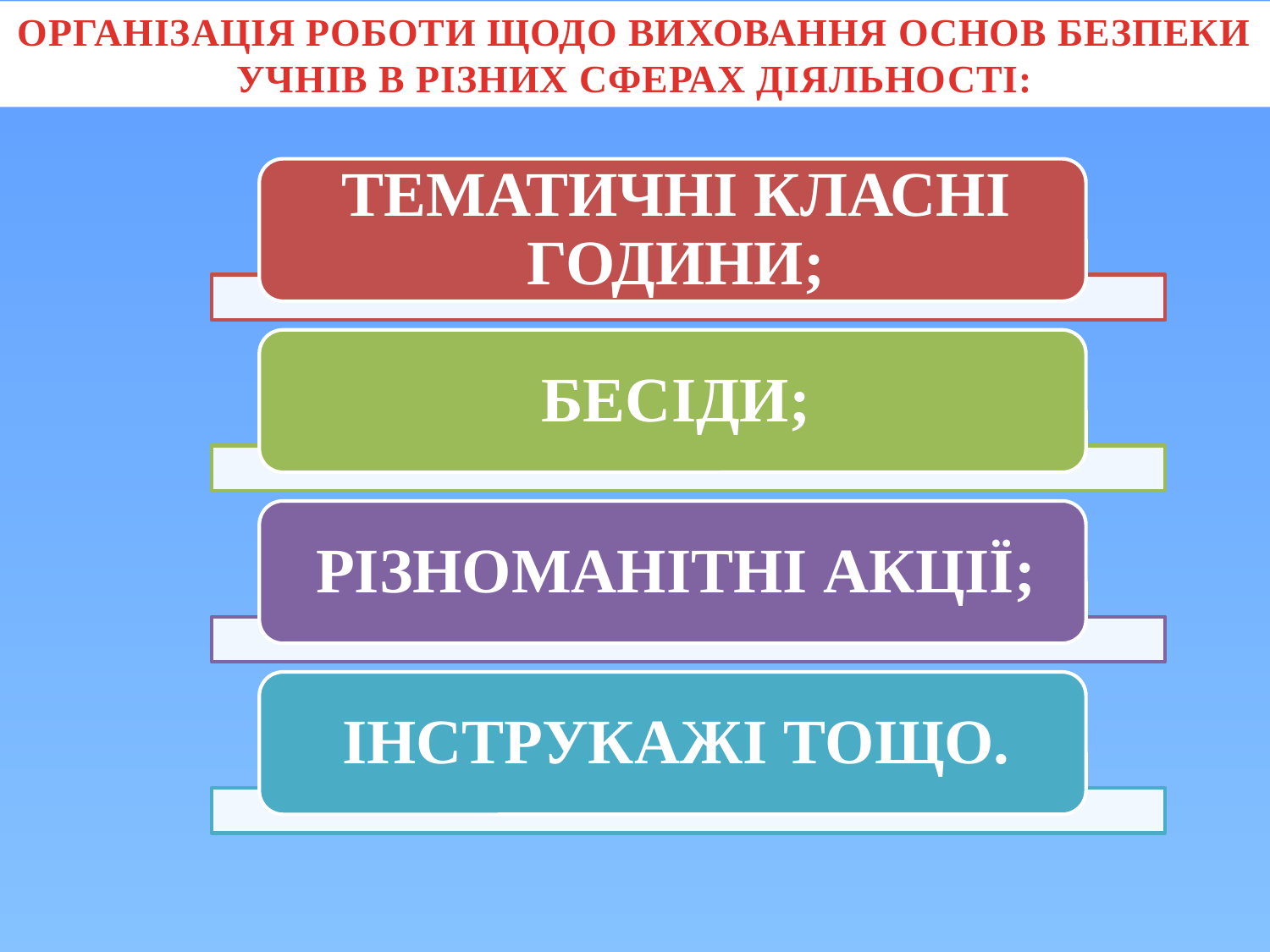

ОРГАНІЗАЦІЯ РОБОТИ ЩОДО ВИХОВАННЯ ОСНОВ БЕЗПЕКИ УЧНІВ В РІЗНИХ СФЕРАХ ДІЯЛЬНОСТІ:
ТЕМАТИЧНІ КЛАСНІ ГОДИНИ;
БЕСІДИ;
РІЗНОМАНІТНІ АКЦІЇ;
ІНСТРУКАЖІ ТОЩО.